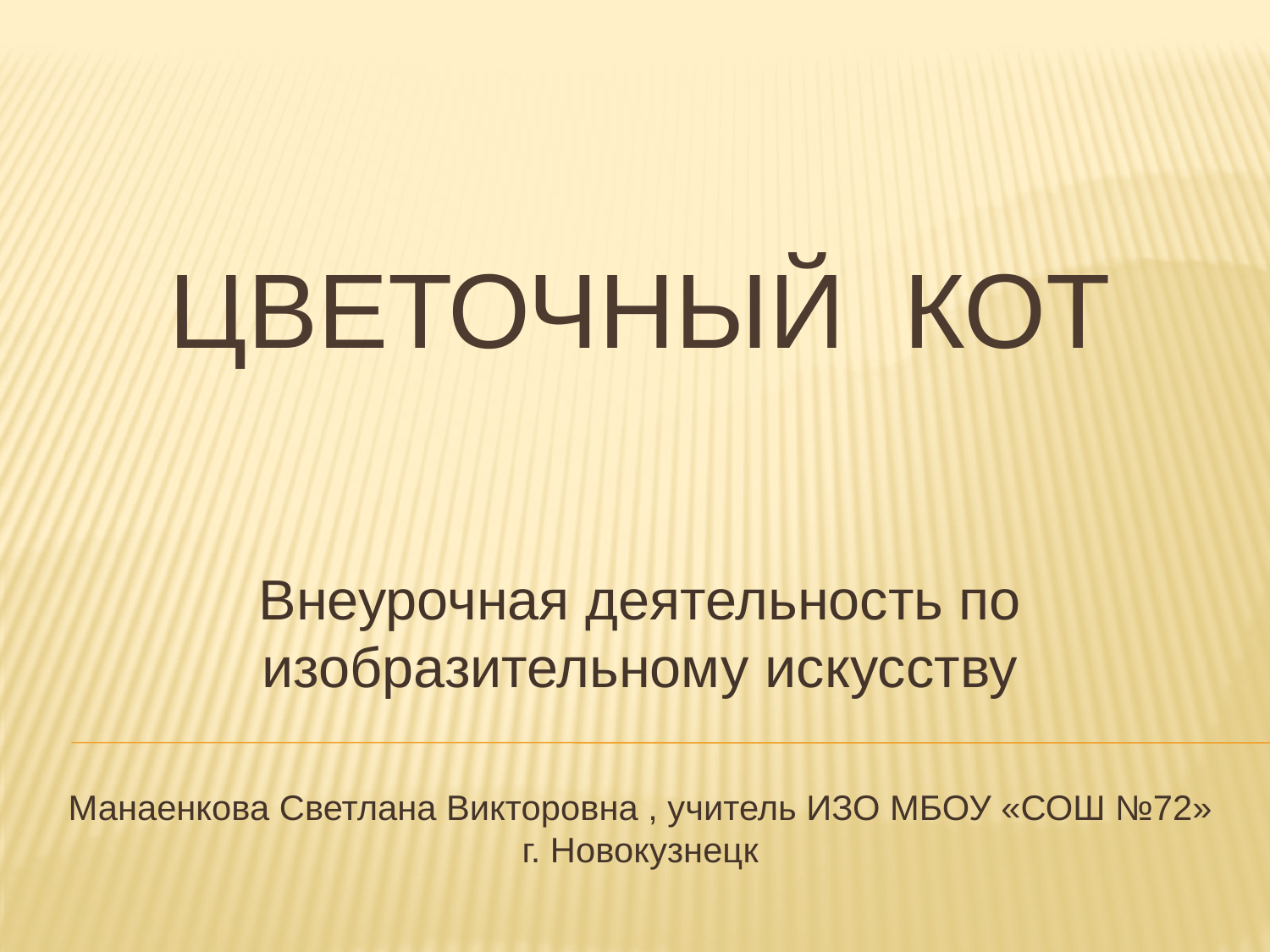

# ЦВЕТОЧНЫЙ  КОТ
Внеурочная деятельность по изобразительному искусству

Манаенкова Светлана Викторовна , учитель ИЗО МБОУ «СОШ №72» г. Новокузнецк